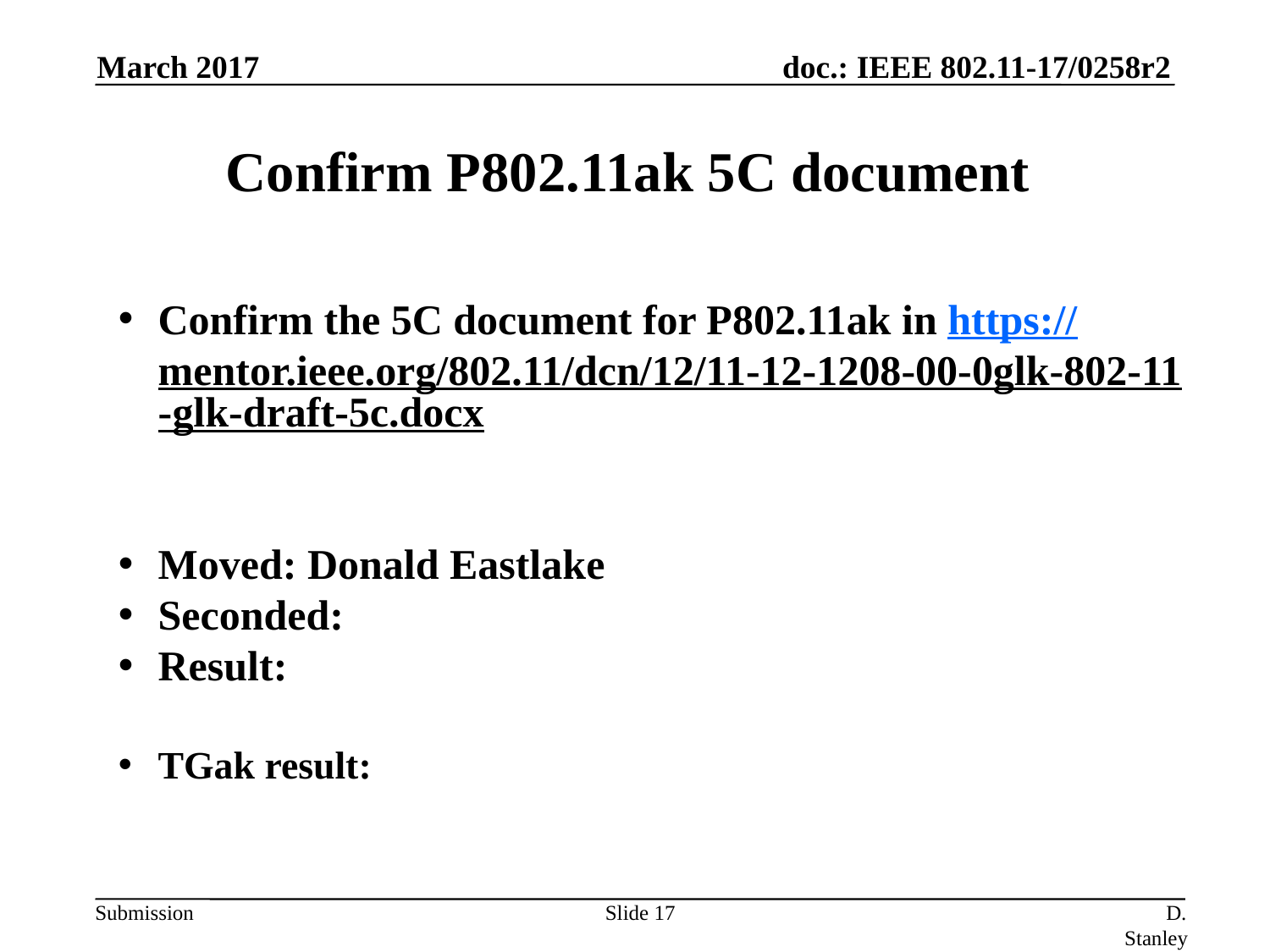

March 2017
# Confirm P802.11ak 5C document
Confirm the 5C document for P802.11ak in https://mentor.ieee.org/802.11/dcn/12/11-12-1208-00-0glk-802-11-glk-draft-5c.docx

Moved: Donald Eastlake
Seconded:
Result:

TGak result:
Slide 17
D. Stanley, HP Enterprise